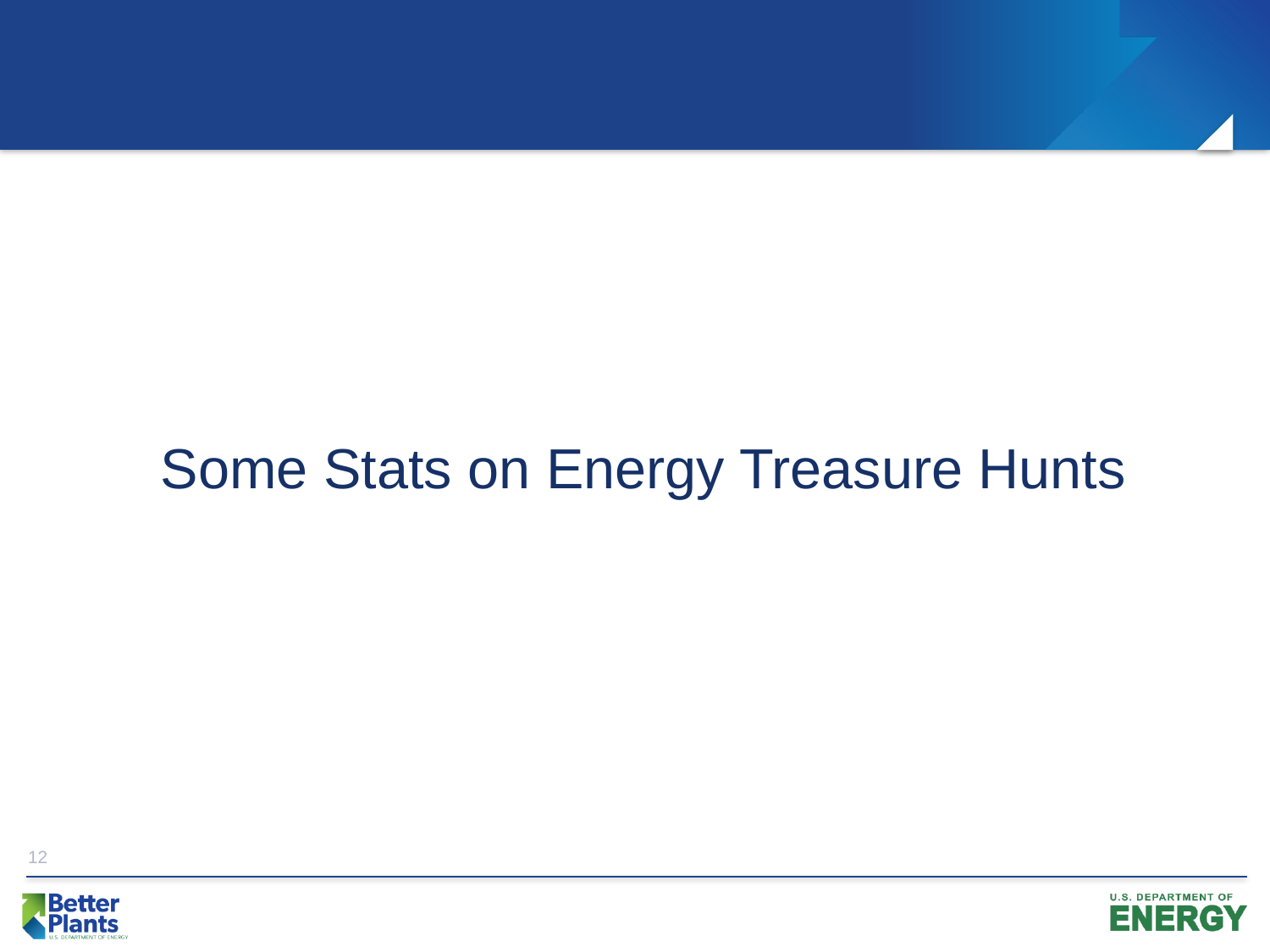

# Some Stats on Energy Treasure Hunts
12